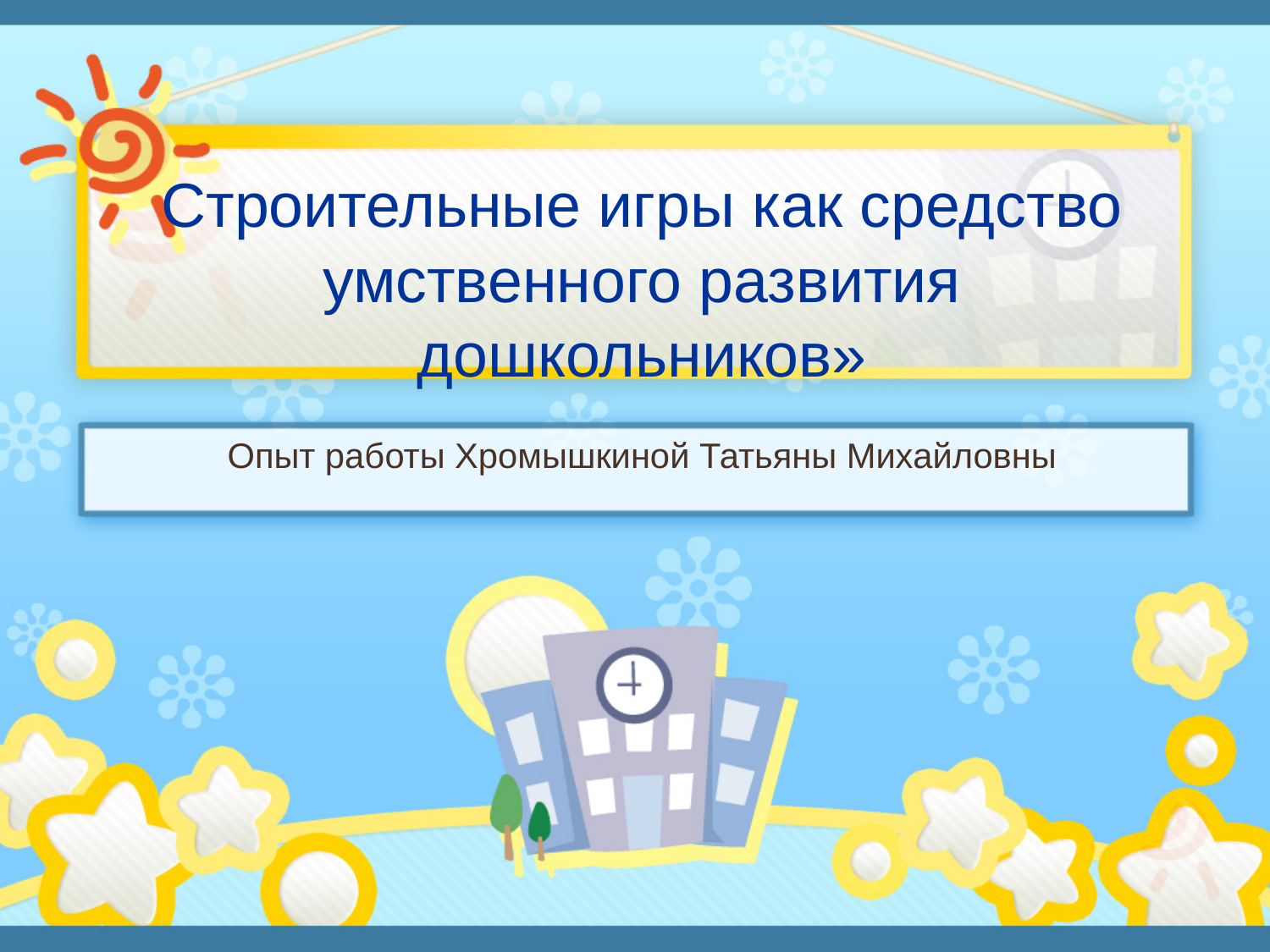

# Строительные игры как средство умственного развития дошкольников»
Опыт работы Хромышкиной Татьяны Михайловны